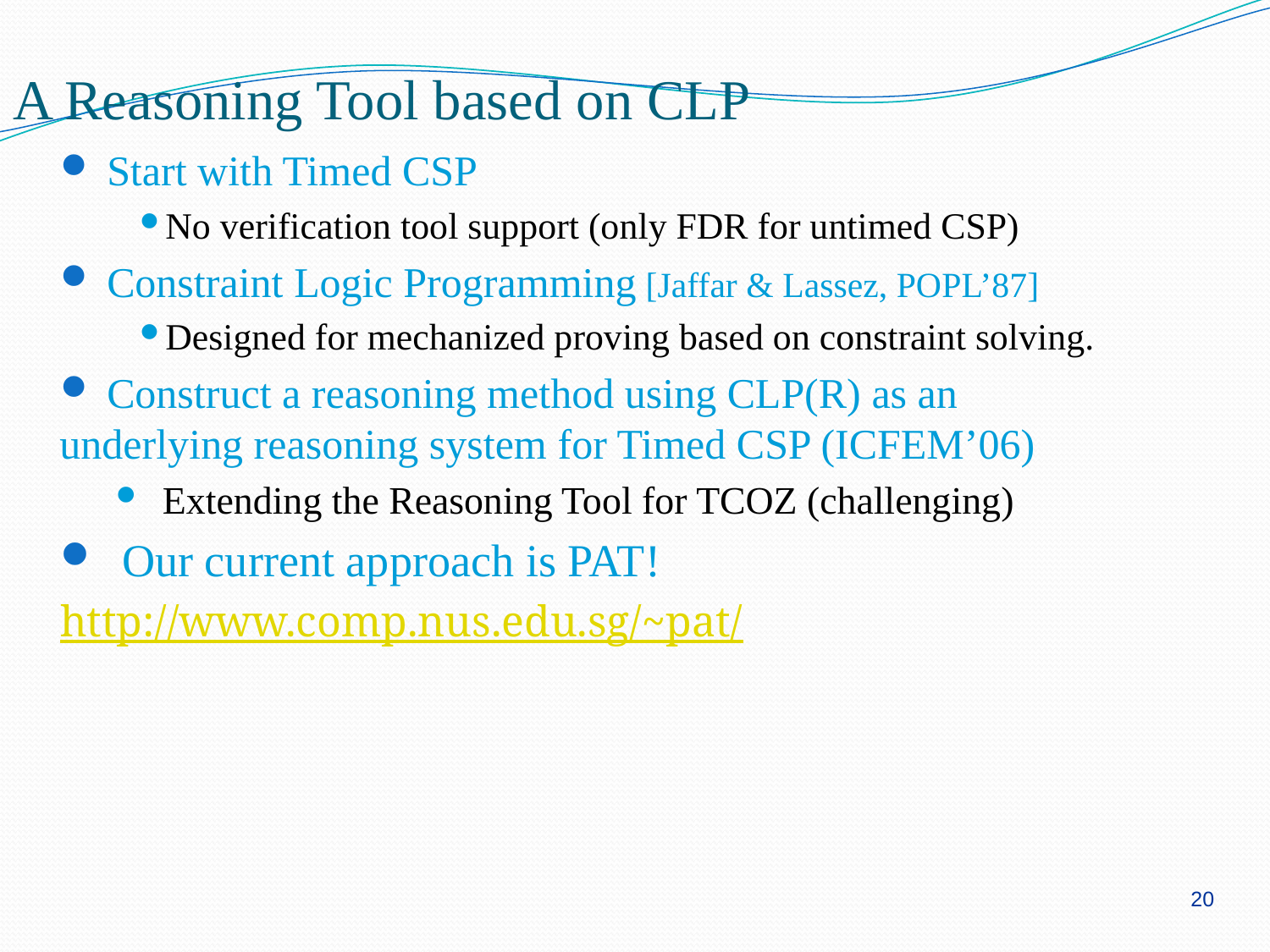

A Reasoning Tool based on CLP

 Start with Timed CSP
No verification tool support (only FDR for untimed CSP)
 Constraint Logic Programming [Jaffar & Lassez, POPL’87]
Designed for mechanized proving based on constraint solving.
 Construct a reasoning method using CLP(R) as an underlying reasoning system for Timed CSP (ICFEM’06)
  Extending the Reasoning Tool for TCOZ (challenging)
  Our current approach is PAT!
http://www.comp.nus.edu.sg/~pat/
20